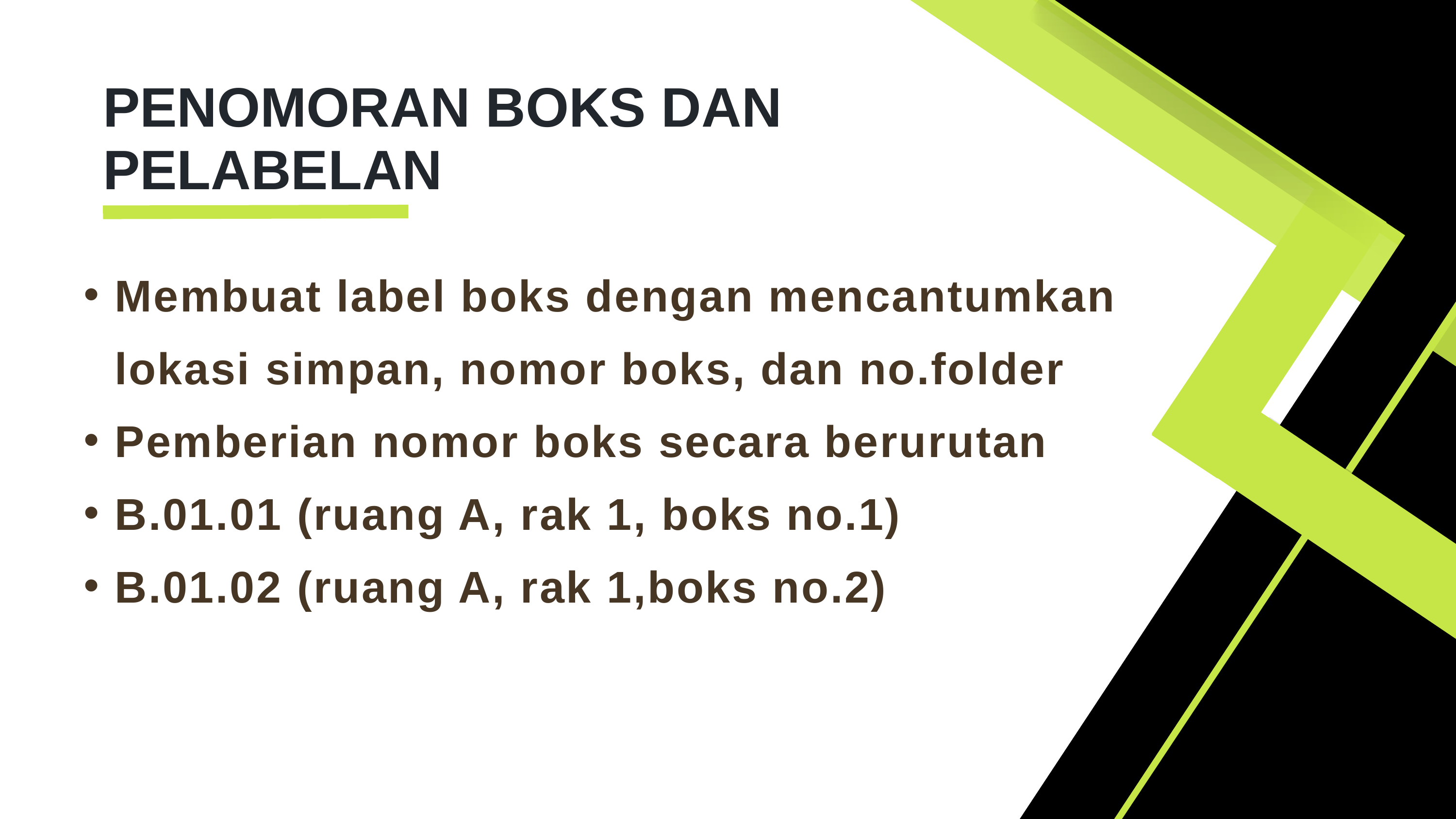

PENOMORAN BOKS DAN PELABELAN

Membuat label boks dengan mencantumkan lokasi simpan, nomor boks, dan no.folder
Pemberian nomor boks secara berurutan
B.01.01 (ruang A, rak 1, boks no.1)
B.01.02 (ruang A, rak 1,boks no.2)